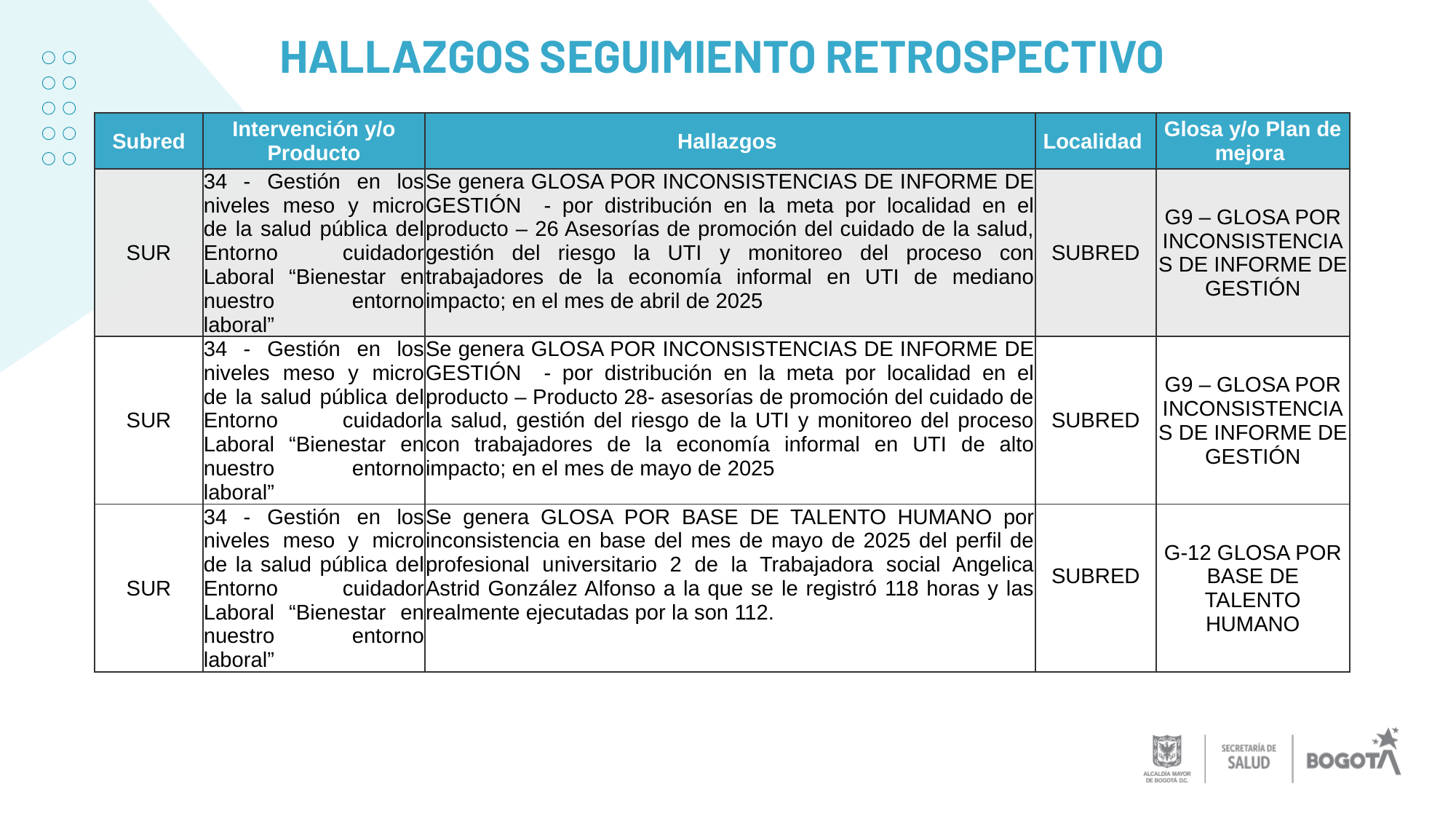

# HALLAZGOS SEGUIMIENTO RETROSPECTIVO
| Subred | Intervención y/o Producto | Hallazgos | Localidad | Glosa y/o Plan de mejora |
| --- | --- | --- | --- | --- |
| SUR | 34 - Gestión en los niveles meso y micro de la salud pública del Entorno cuidador Laboral “Bienestar en nuestro entorno laboral” | Se genera GLOSA POR INCONSISTENCIAS DE INFORME DE GESTIÓN - por distribución en la meta por localidad en el producto – 26 Asesorías de promoción del cuidado de la salud, gestión del riesgo la UTI y monitoreo del proceso con trabajadores de la economía informal en UTI de mediano impacto; en el mes de abril de 2025 | SUBRED | G9 – GLOSA POR INCONSISTENCIAS DE INFORME DE GESTIÓN |
| SUR | 34 - Gestión en los niveles meso y micro de la salud pública del Entorno cuidador Laboral “Bienestar en nuestro entorno laboral” | Se genera GLOSA POR INCONSISTENCIAS DE INFORME DE GESTIÓN - por distribución en la meta por localidad en el producto – Producto 28- asesorías de promoción del cuidado de la salud, gestión del riesgo de la UTI y monitoreo del proceso con trabajadores de la economía informal en UTI de alto impacto; en el mes de mayo de 2025 | SUBRED | G9 – GLOSA POR INCONSISTENCIAS DE INFORME DE GESTIÓN |
| SUR | 34 - Gestión en los niveles meso y micro de la salud pública del Entorno cuidador Laboral “Bienestar en nuestro entorno laboral” | Se genera GLOSA POR BASE DE TALENTO HUMANO por inconsistencia en base del mes de mayo de 2025 del perfil de profesional universitario 2 de la Trabajadora social Angelica Astrid González Alfonso a la que se le registró 118 horas y las realmente ejecutadas por la son 112. | SUBRED | G-12 GLOSA POR BASE DE TALENTO HUMANO |